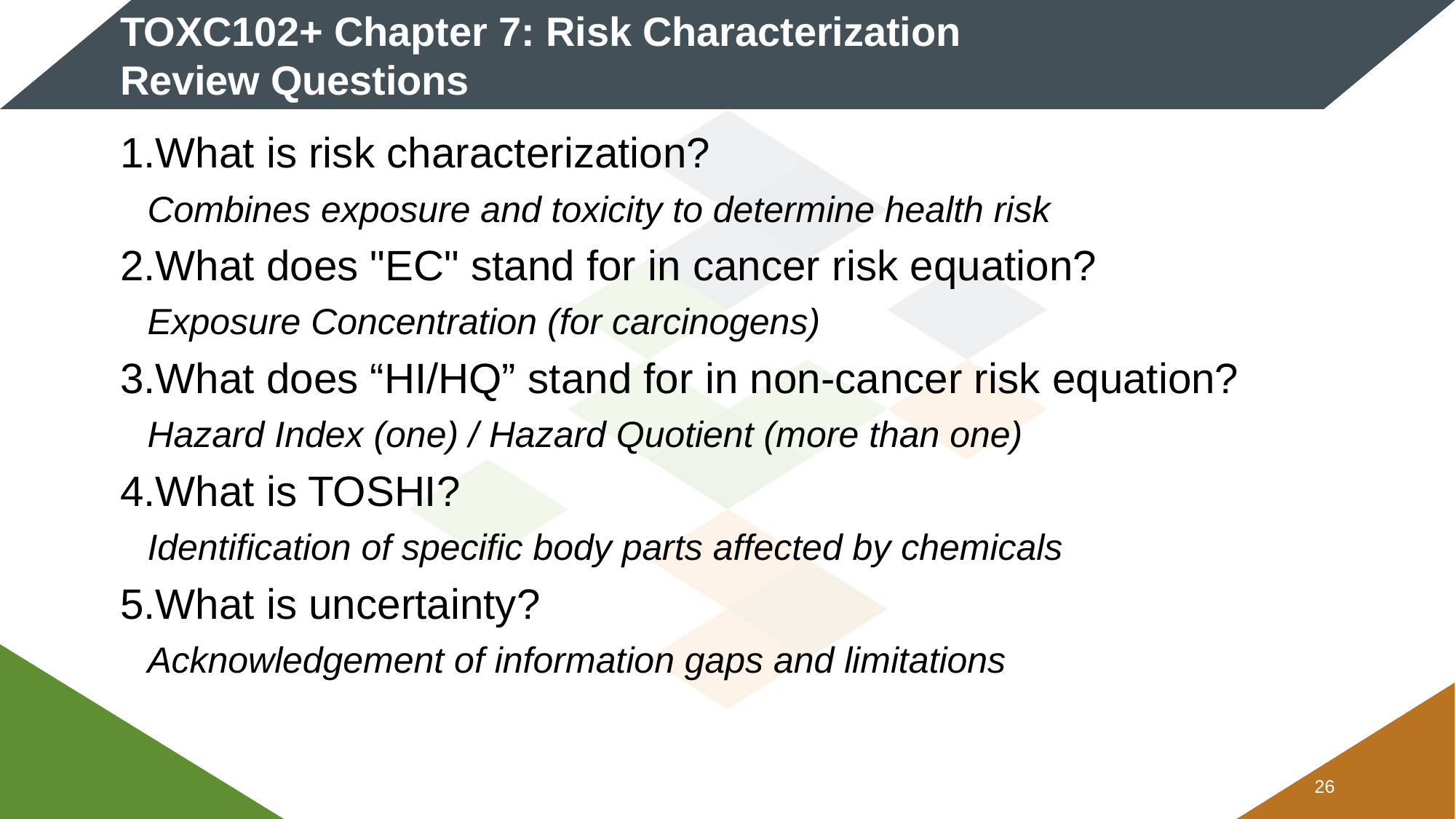

# TOXC102+ Chapter 7: Risk Characterization Review Questions
What is risk characterization?
Combines exposure and toxicity to determine health risk
What does "EC" stand for in cancer risk equation?
Exposure Concentration (for carcinogens)
What does “HI/HQ” stand for in non-cancer risk equation?
Hazard Index (one) / Hazard Quotient (more than one)
What is TOSHI?
Identification of specific body parts affected by chemicals
What is uncertainty?
Acknowledgement of information gaps and limitations
26